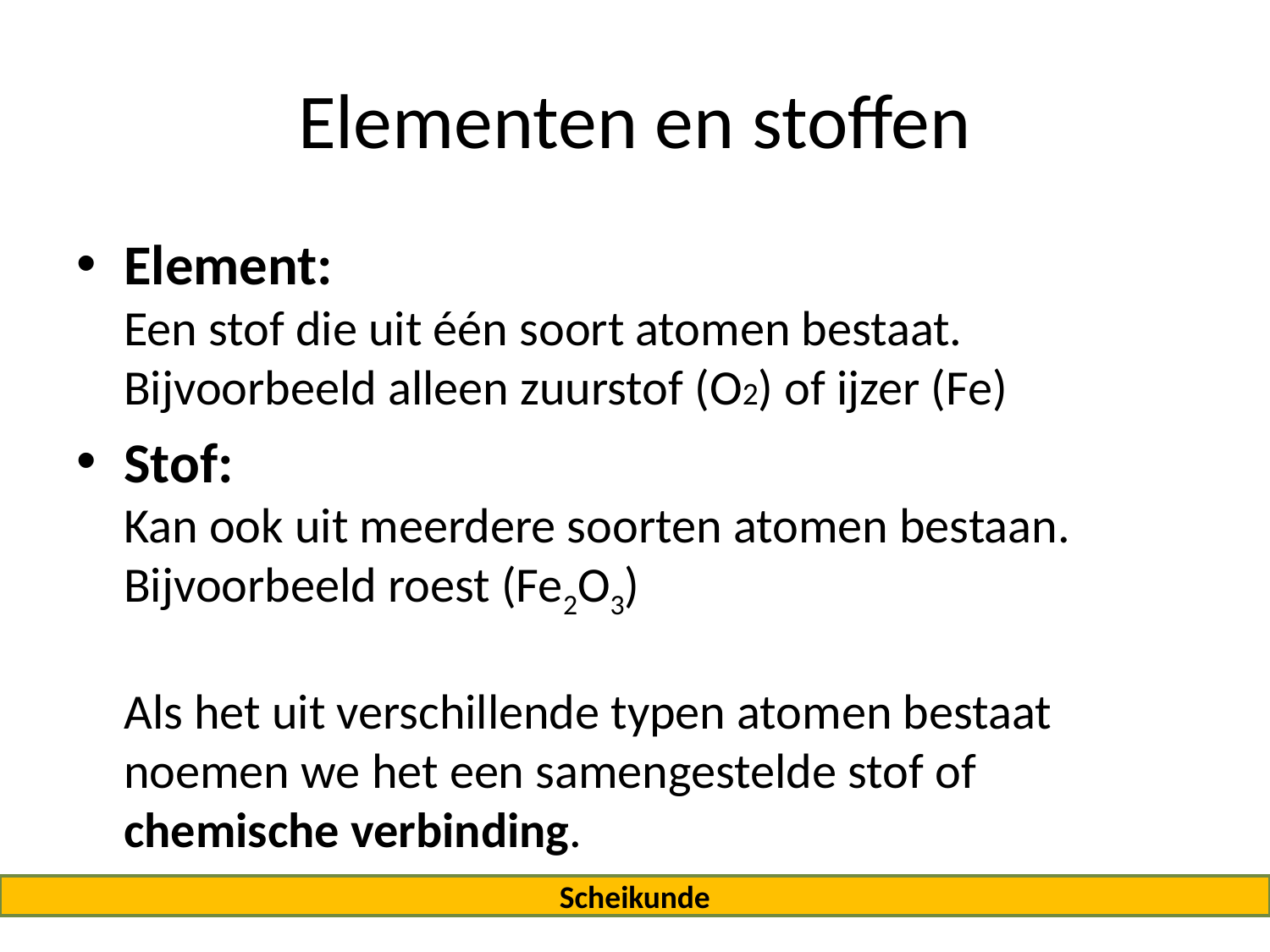

# Elementen en stoffen
Element:
Een stof die uit één soort atomen bestaat. Bijvoorbeeld alleen zuurstof (O2) of ijzer (Fe)
Stof:
Kan ook uit meerdere soorten atomen bestaan.
Bijvoorbeeld roest (Fe2O3)
Als het uit verschillende typen atomen bestaat noemen we het een samengestelde stof of chemische verbinding.

Scheikunde